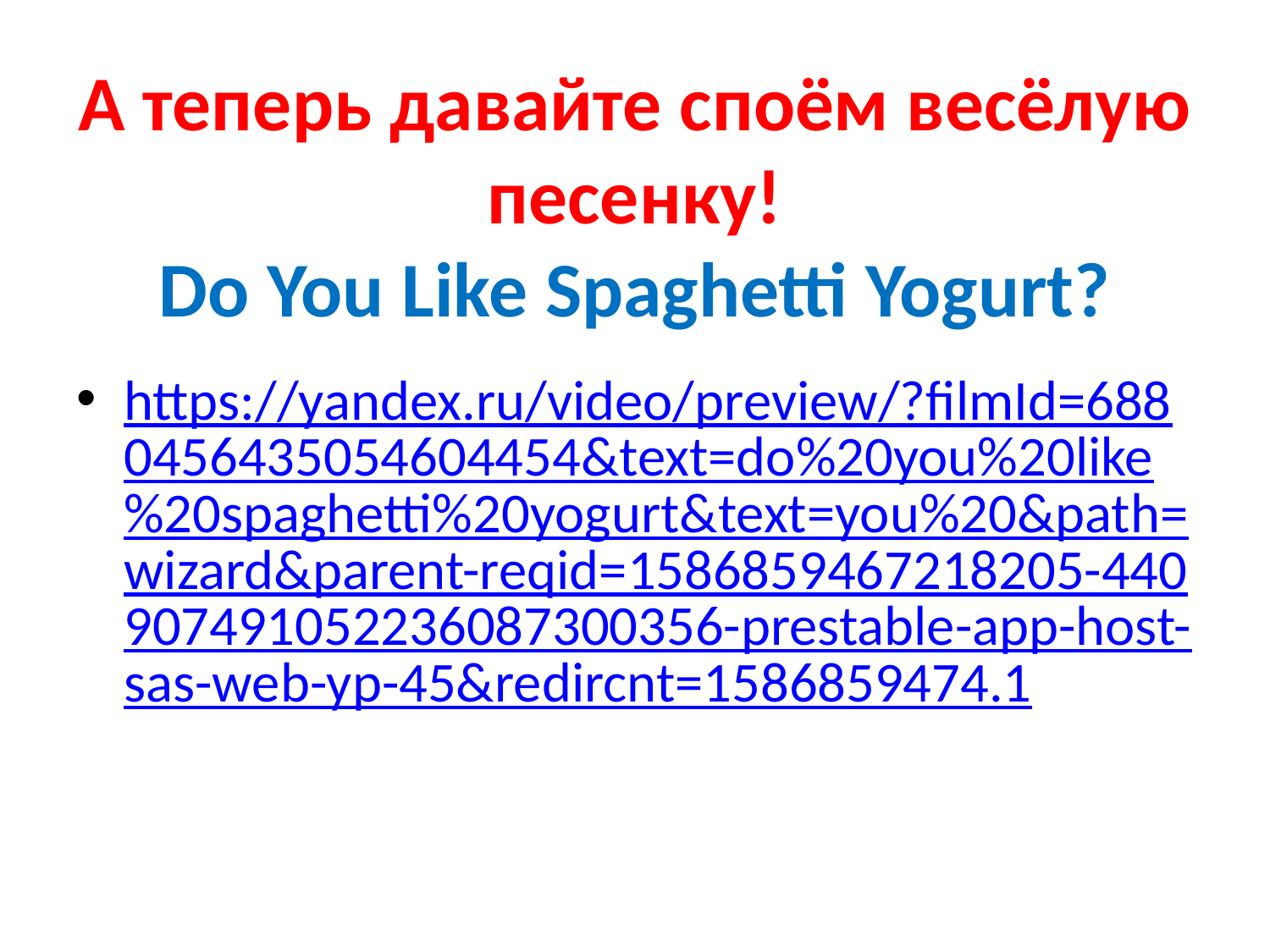

# А теперь давайте споём весёлую песенку! Do You Like Spaghetti Yogurt?
https://yandex.ru/video/preview/?filmId=6880456435054604454&text=do%20you%20like%20spaghetti%20yogurt&text=you%20&path=wizard&parent-reqid=1586859467218205-440907491052236087300356-prestable-app-host-sas-web-yp-45&redircnt=1586859474.1